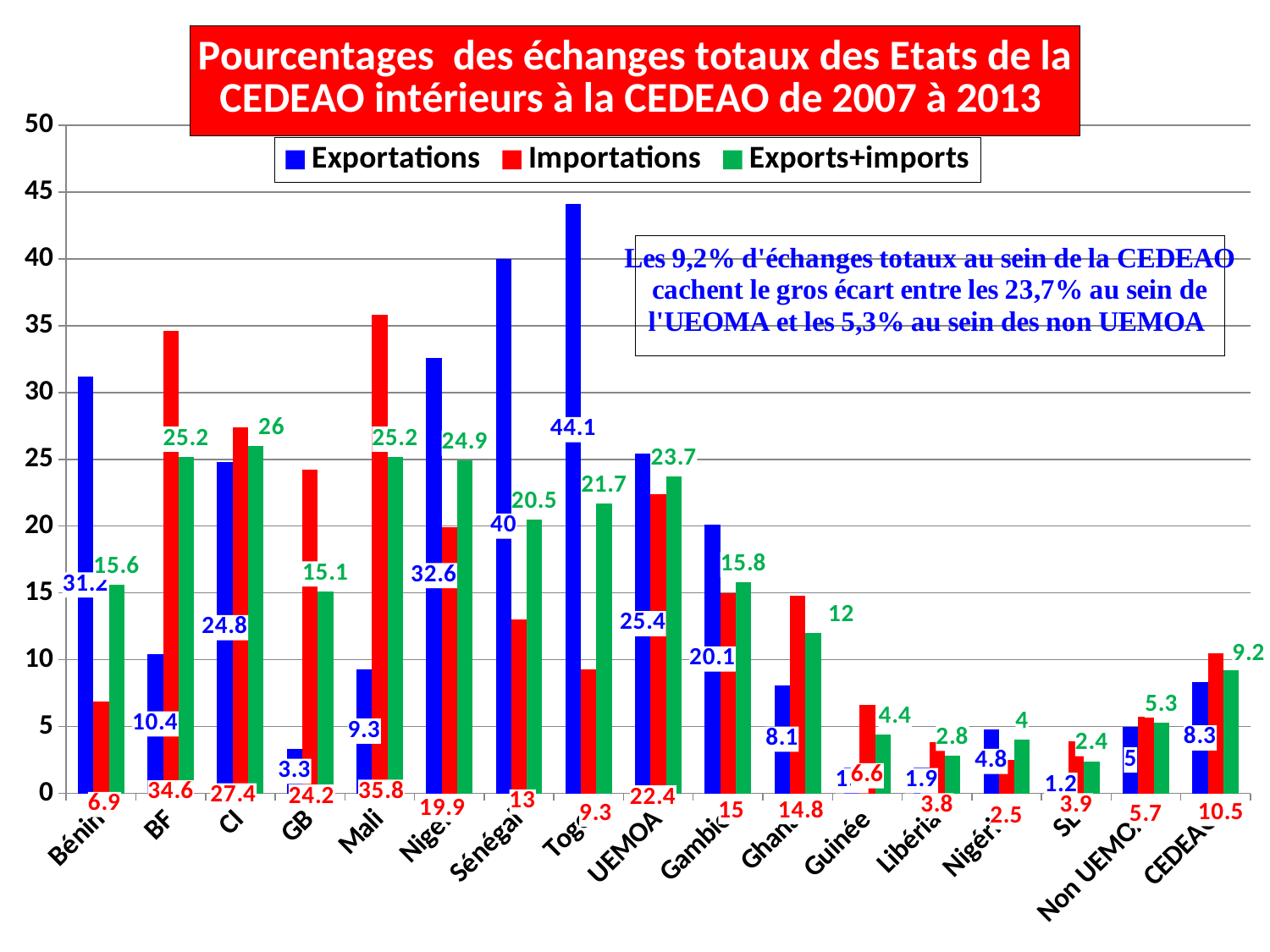

### Chart: Pourcentages  des échanges totaux des Etats de la CEDEAO intérieurs à la CEDEAO de 2007 à 2013

| Category | Exportations | Importations | Exports+imports |
|---|---|---|---|
| Bénin | 31.2 | 6.9 | 15.6 |
| BF | 10.4 | 34.6 | 25.2 |
| CI | 24.8 | 27.4 | 26.0 |
| GB | 3.3 | 24.2 | 15.1 |
| Mali | 9.3 | 35.8 | 25.2 |
| Niger | 32.6 | 19.9 | 24.9 |
| Sénégal | 40.0 | 13.0 | 20.5 |
| Togo | 44.1 | 9.3 | 21.7 |
| UEMOA | 25.4 | 22.4 | 23.7 |
| Gambie | 20.1 | 15.0 | 15.8 |
| Ghana | 8.1 | 14.8 | 12.0 |
| Guinée | 1.9 | 6.6 | 4.4 |
| Libéria | 1.9 | 3.8 | 2.8 |
| Nigéria | 4.8 | 2.5 | 4.0 |
| SL | 1.2 | 3.9 | 2.4 |
| Non UEMOA | 5.0 | 5.7 | 5.3 |
| CEDEAO | 8.3 | 10.5 | 9.2 |